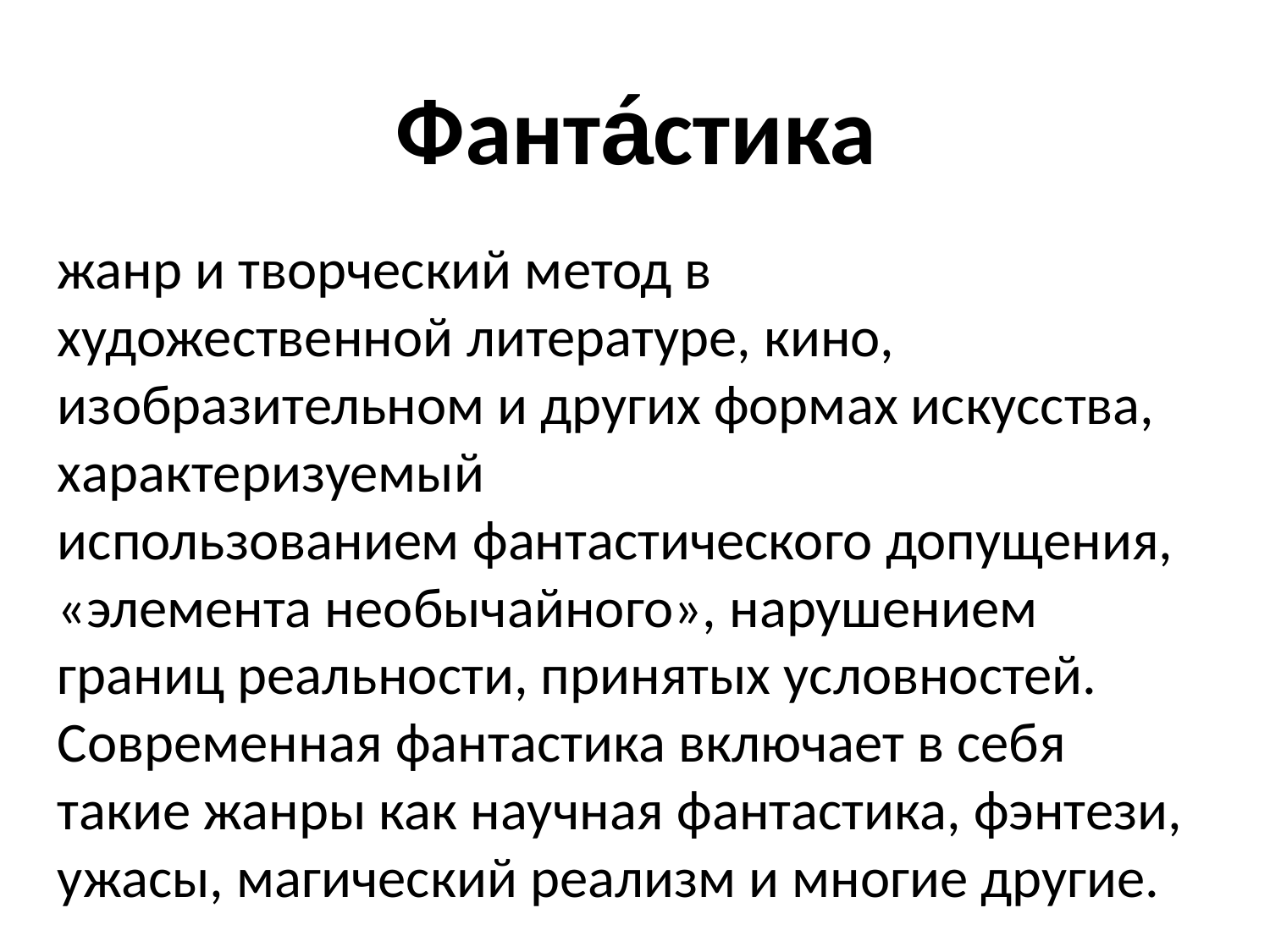

Фанта́стика
жанр и творческий метод в художественной литературе, кино, изобразительном и других формах искусства, характеризуемый использованием фантастического допущения, «элемента необычайного», нарушением границ реальности, принятых условностей. Современная фантастика включает в себя такие жанры как научная фантастика, фэнтези, ужасы, магический реализм и многие другие.